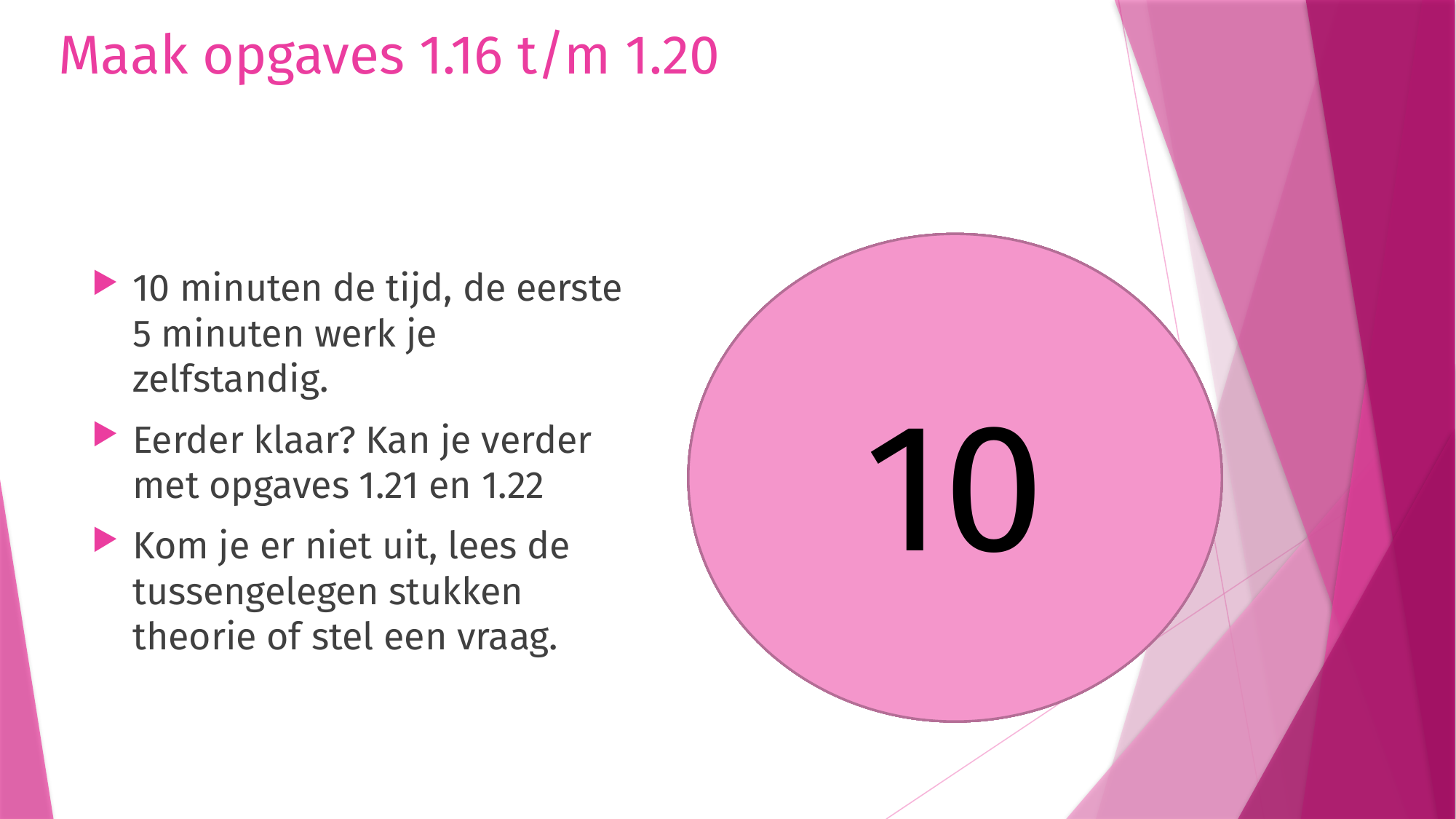

# Maak opgaves 1.16 t/m 1.20
10
9
8
5
6
7
4
3
1
2
10 minuten de tijd, de eerste 5 minuten werk je zelfstandig.
Eerder klaar? Kan je verder met opgaves 1.21 en 1.22
Kom je er niet uit, lees de tussengelegen stukken theorie of stel een vraag.